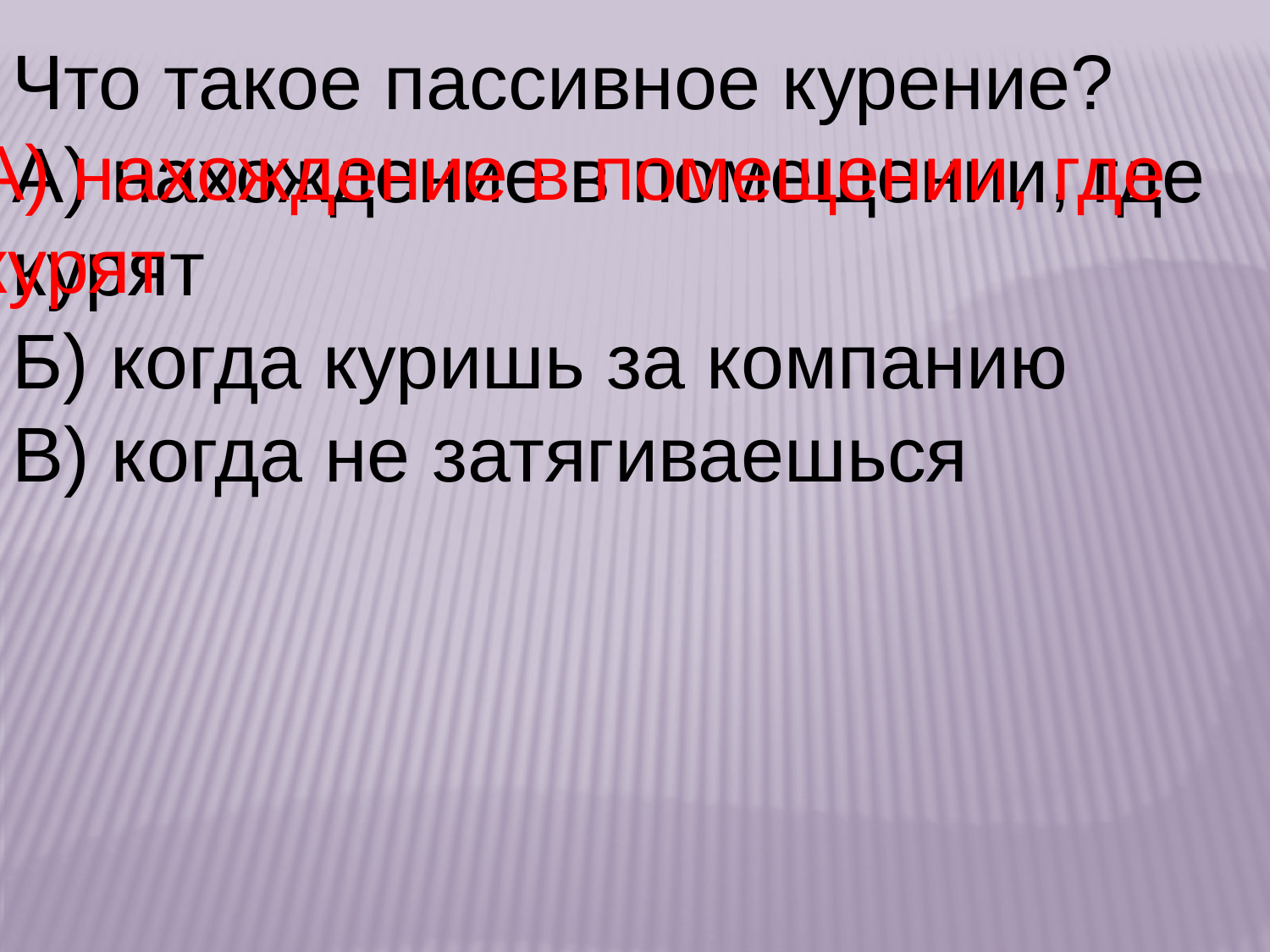

Что такое пассивное курение?
А) нахождение в помещении, где курят
Б) когда куришь за компанию
В) когда не затягиваешься
А) нахождение в помещении, где
курят